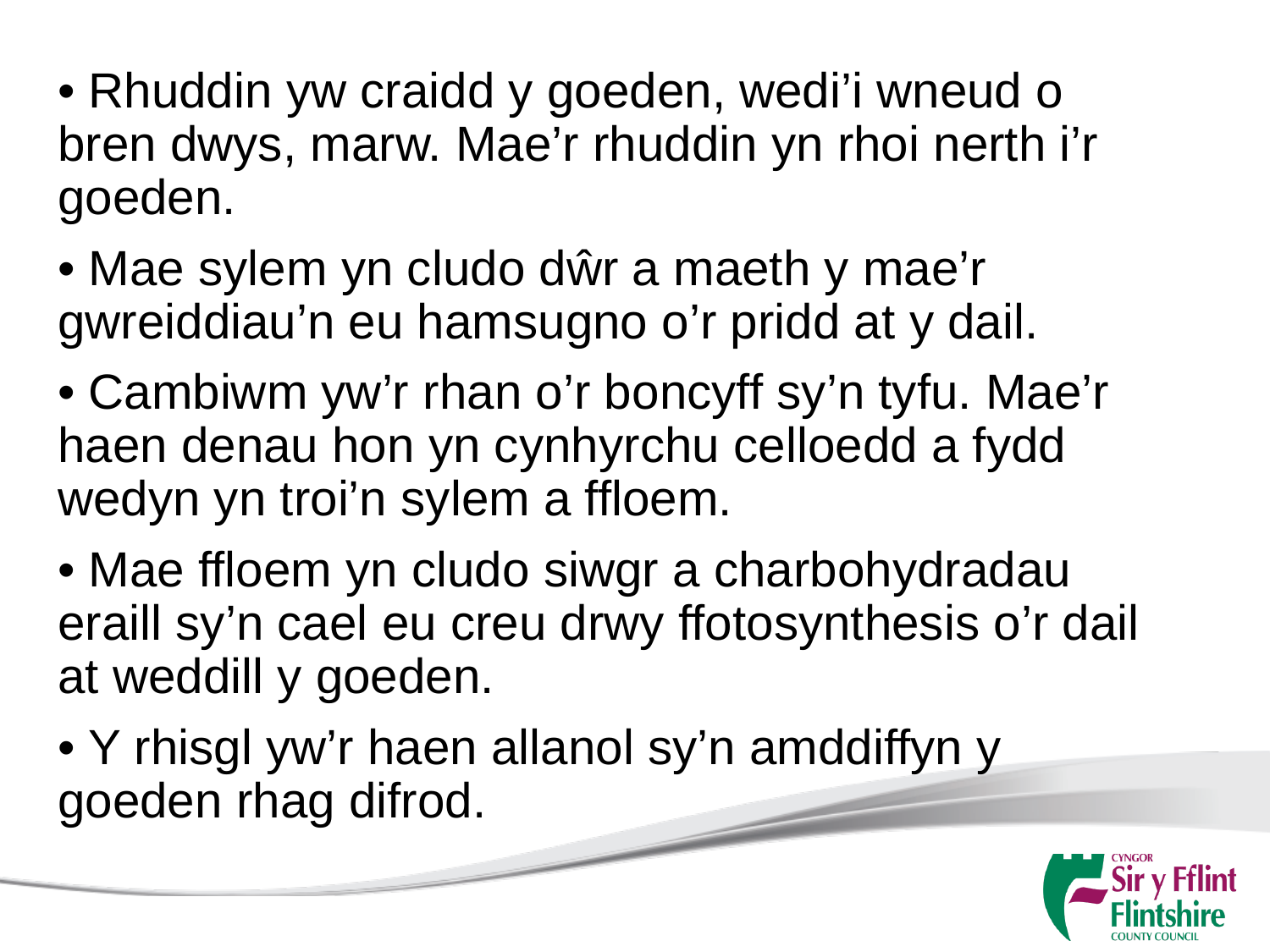

• Rhuddin yw craidd y goeden, wedi’i wneud o bren dwys, marw. Mae’r rhuddin yn rhoi nerth i’r goeden.
• Mae sylem yn cludo dŵr a maeth y mae’r gwreiddiau’n eu hamsugno o’r pridd at y dail.
• Cambiwm yw’r rhan o’r boncyff sy’n tyfu. Mae’r haen denau hon yn cynhyrchu celloedd a fydd wedyn yn troi’n sylem a ffloem.
• Mae ffloem yn cludo siwgr a charbohydradau eraill sy’n cael eu creu drwy ffotosynthesis o’r dail at weddill y goeden.
• Y rhisgl yw’r haen allanol sy’n amddiffyn y goeden rhag difrod.